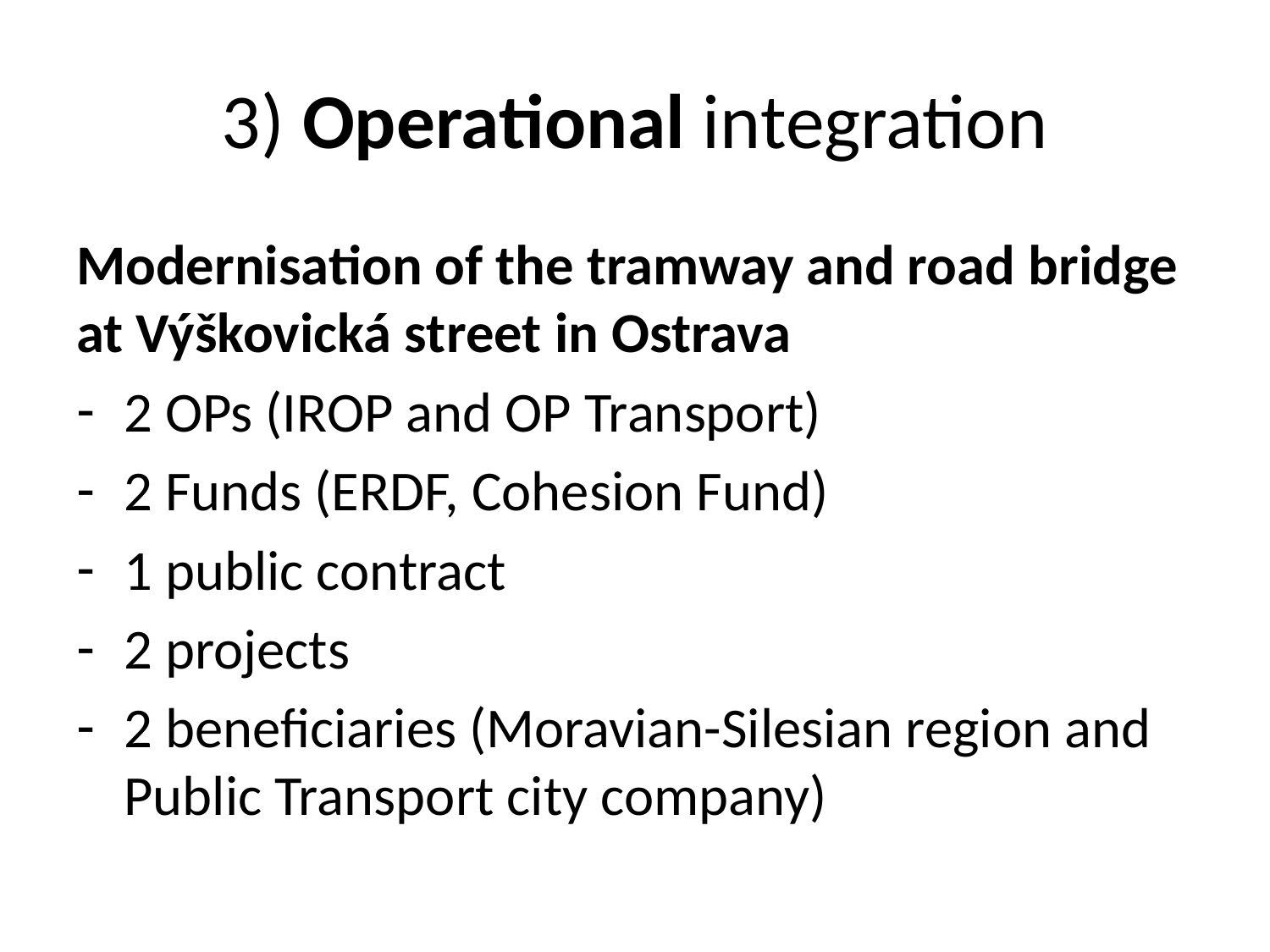

# 3) Operational integration
Modernisation of the tramway and road bridge at Výškovická street in Ostrava
2 OPs (IROP and OP Transport)
2 Funds (ERDF, Cohesion Fund)
1 public contract
2 projects
2 beneficiaries (Moravian-Silesian region and Public Transport city company)